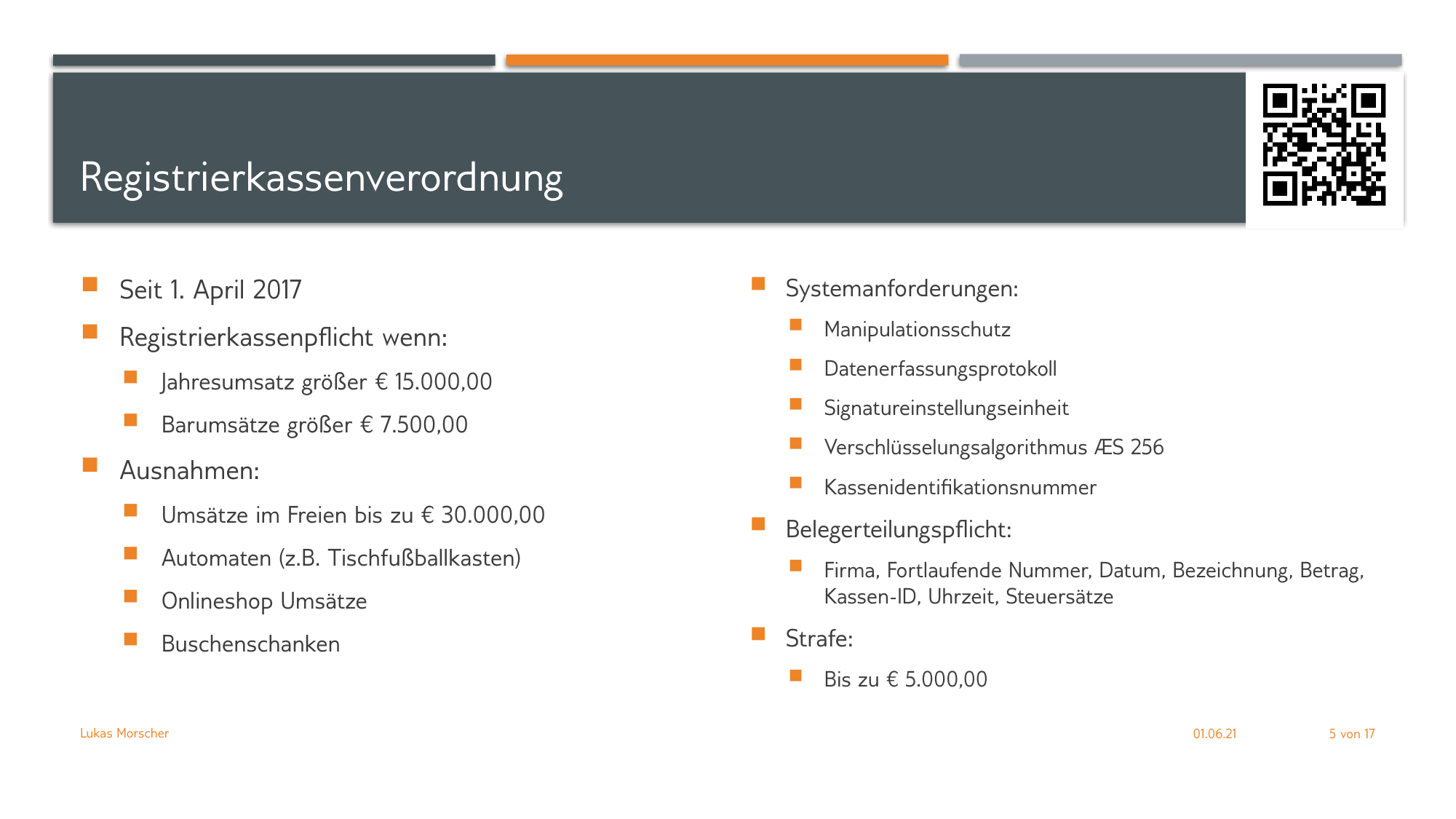

# Registrierkassenverordnung
Seit 1. April 2017
Registrierkassenpflicht wenn:
Jahresumsatz größer € 15.000,00
Barumsätze größer € 7.500,00
Ausnahmen:
Umsätze im Freien bis zu € 30.000,00
Automaten (z.B. Tischfußballkasten)
Onlineshop Umsätze
Buschenschanken
Systemanforderungen:
Manipulationsschutz
Datenerfassungsprotokoll
Signatureinstellungseinheit
Verschlüsselungsalgorithmus AES 256
Kassenidentifikationsnummer
Belegerteilungspflicht:
Firma, Fortlaufende Nummer, Datum, Bezeichnung, Betrag, Kassen-ID, Uhrzeit, Steuersätze
Strafe:
Bis zu € 5.000,00
Lukas Morscher
01.06.21
5 von 17